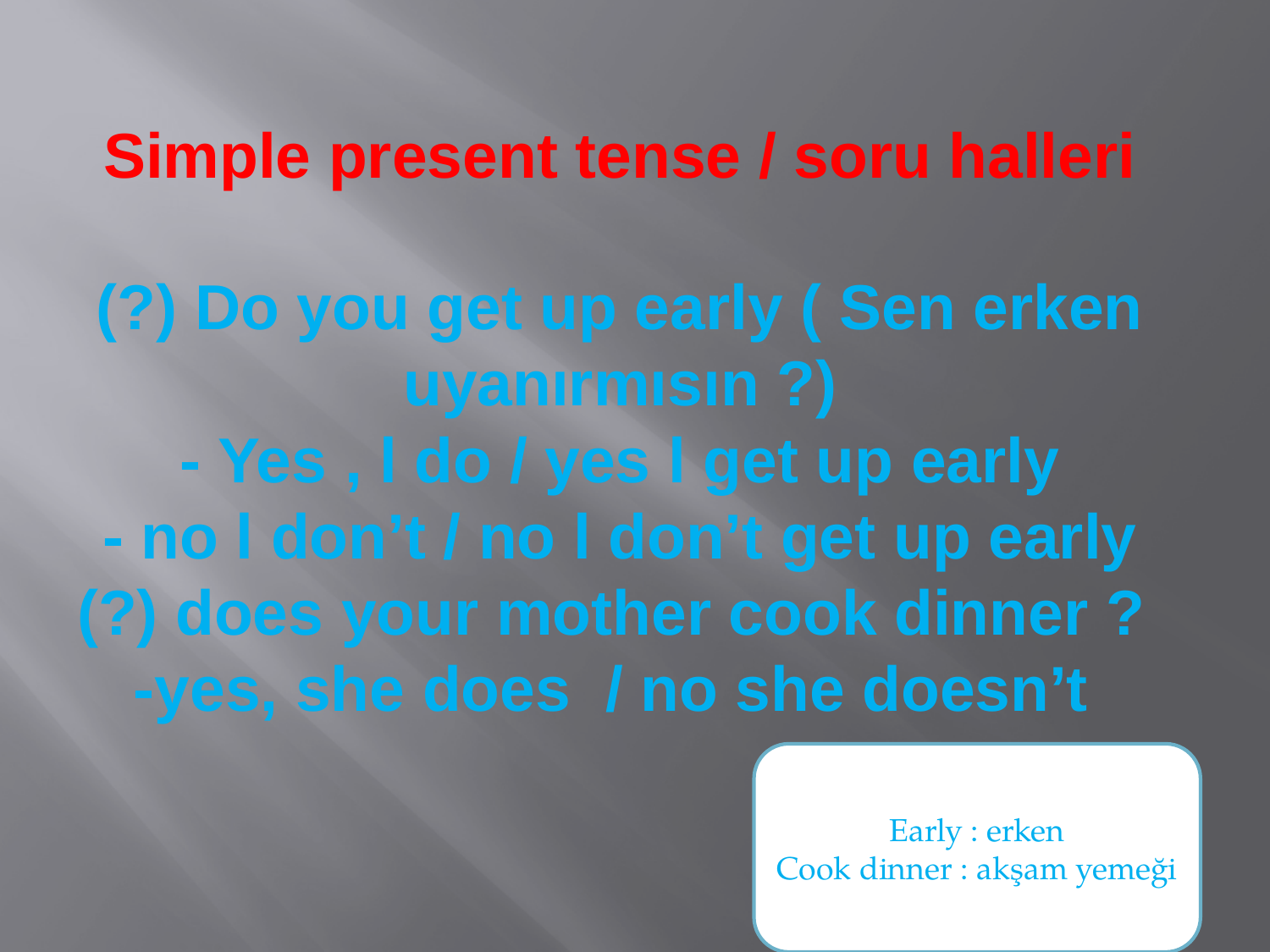

# Simple present tense / soru halleri (?) Do you get up early ( Sen erken uyanırmısın ?) - Yes , l do / yes l get up early - no l don’t / no l don’t get up early (?) does your mother cook dinner ? -yes, she does  / no she doesn’t
Early : erken
Cook dinner : akşam yemeği